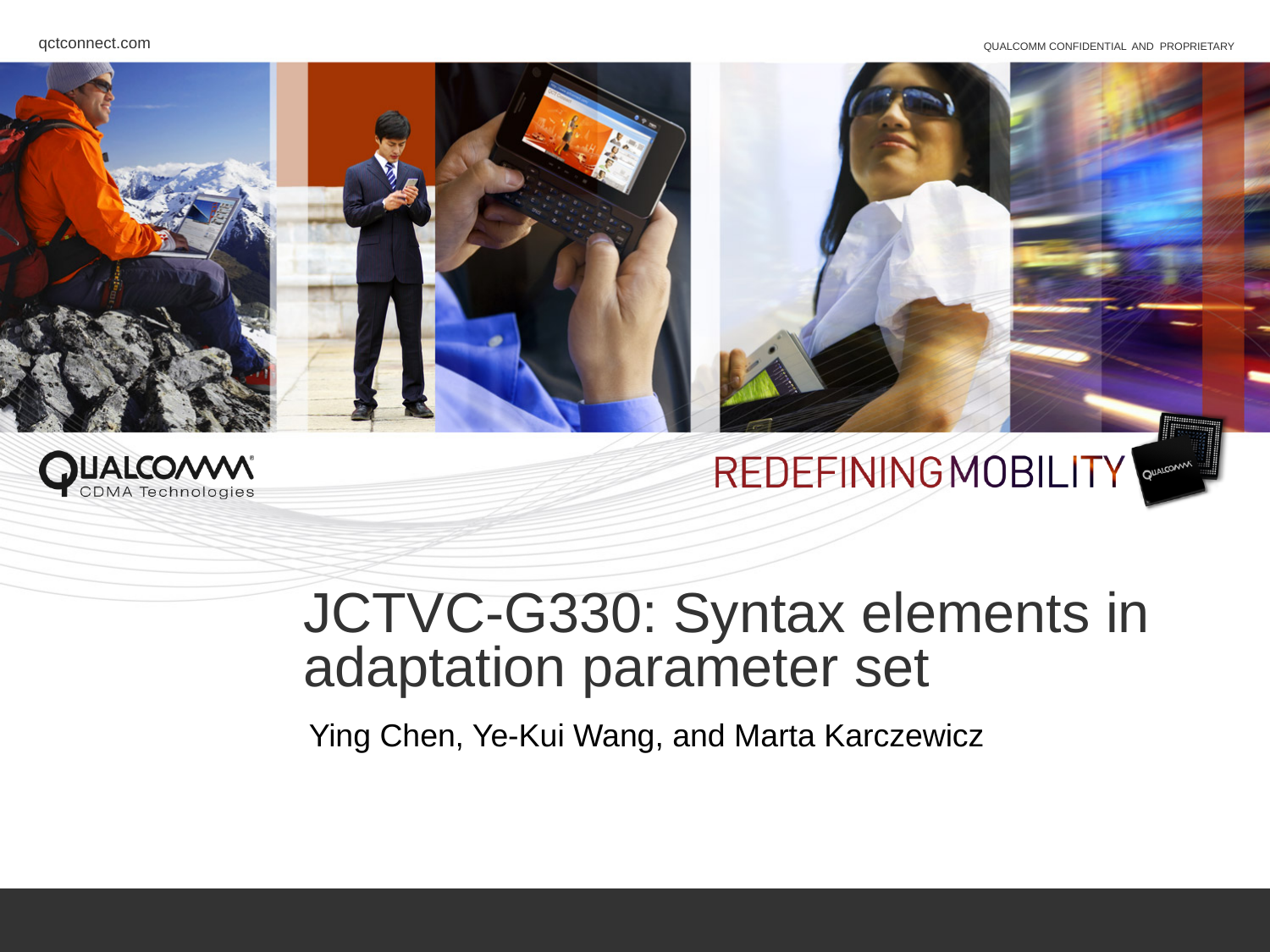

# JCTVC-G330: Syntax elements in adaptation parameter set
Ying Chen, Ye-Kui Wang, and Marta Karczewicz